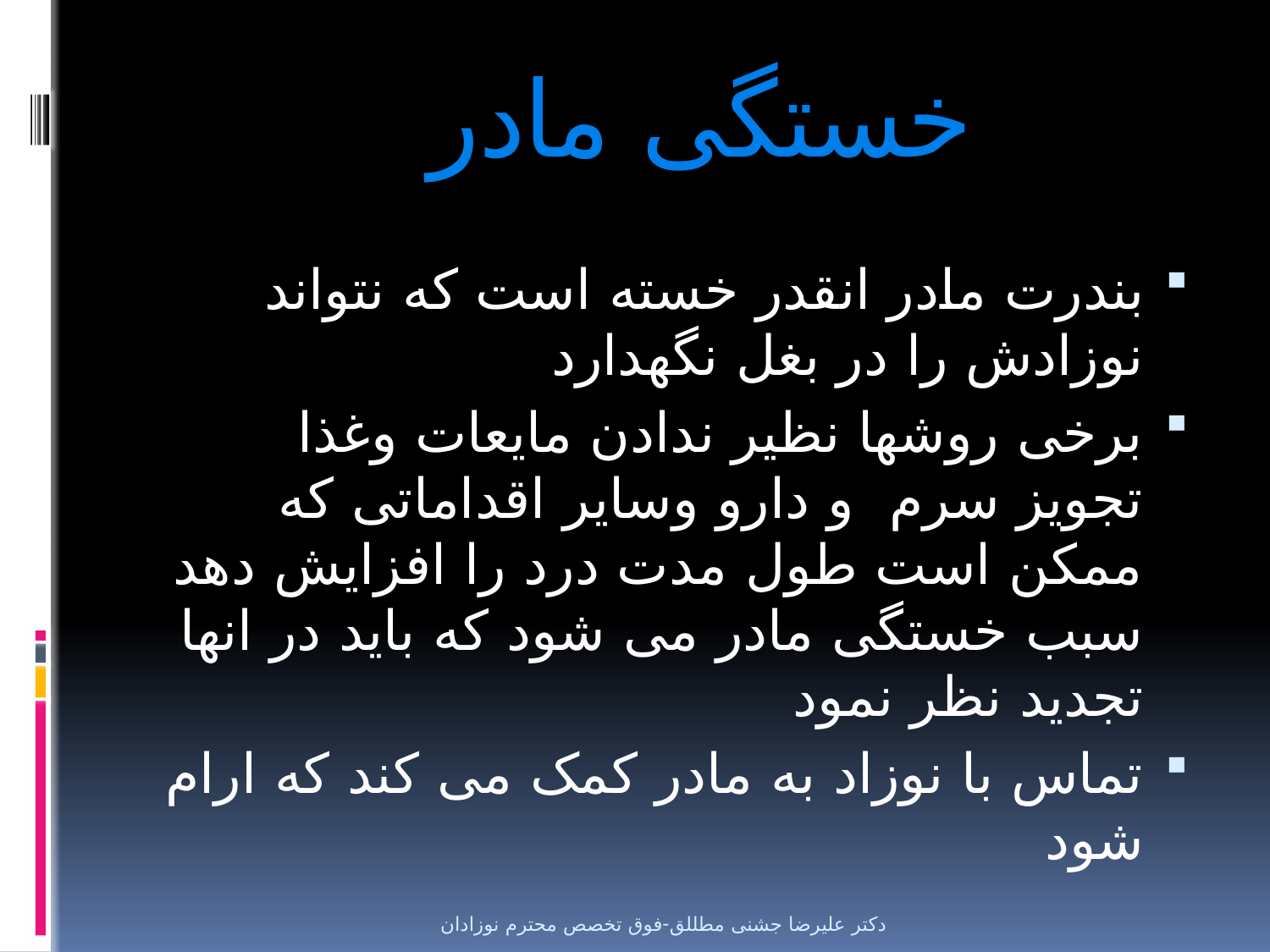

# خستگی مادر
بندرت مادر انقدر خسته است که نتواند نوزادش را در بغل نگهدارد
برخی روشها نظیر ندادن مایعات وغذا  تجویز سرم  و دارو وسایر اقداماتی که ممکن است طول مدت درد را افزایش دهد سبب خستگی مادر می شود که باید در انها تجدید نظر نمود
تماس با نوزاد به مادر کمک می کند که ارام شود
دکتر علیرضا جشنی مطللق-فوق تخصص محترم نوزادان